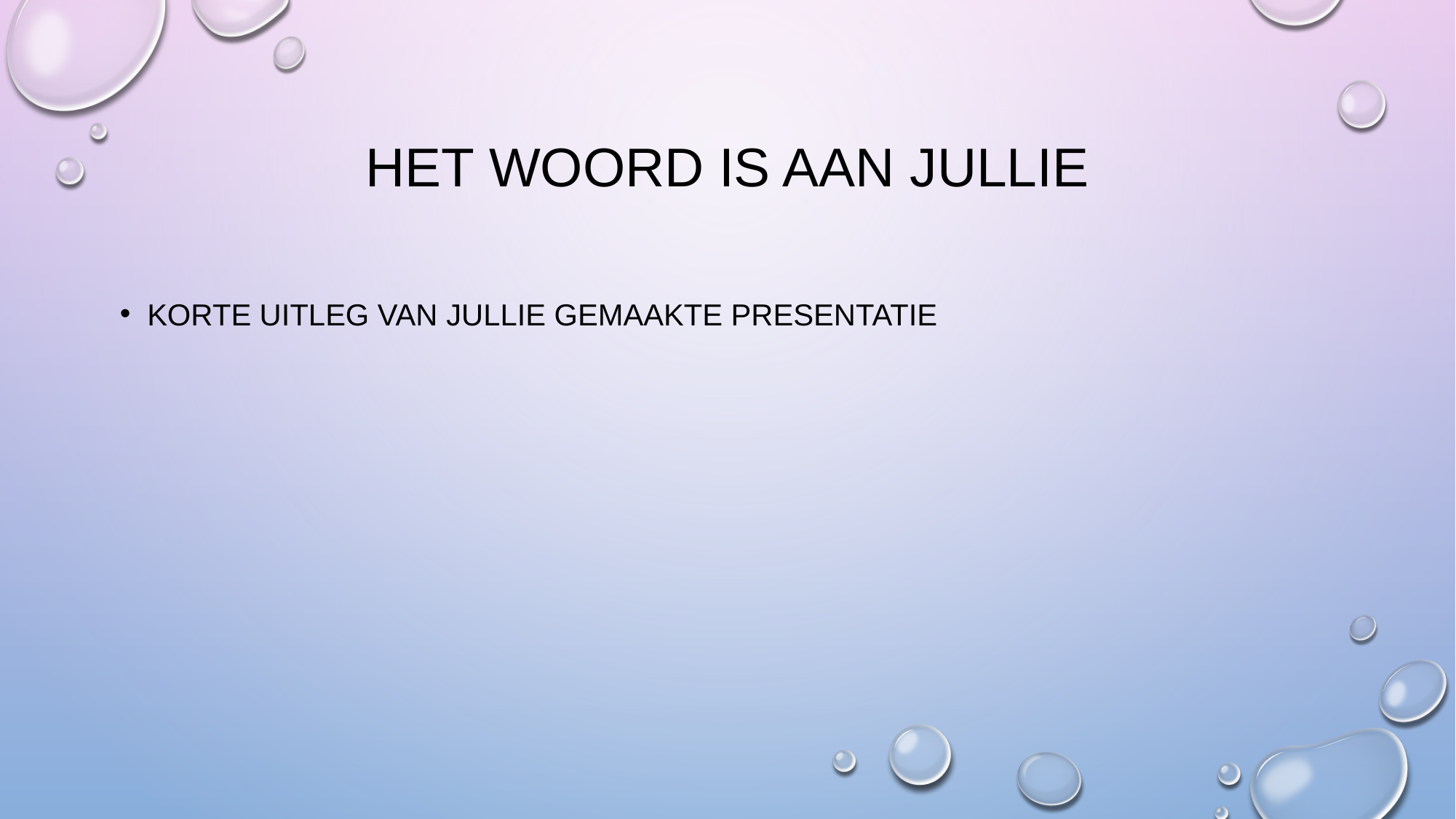

# Het woord is aan jullie
Korte uitleg van jullie gemaakte presentatie